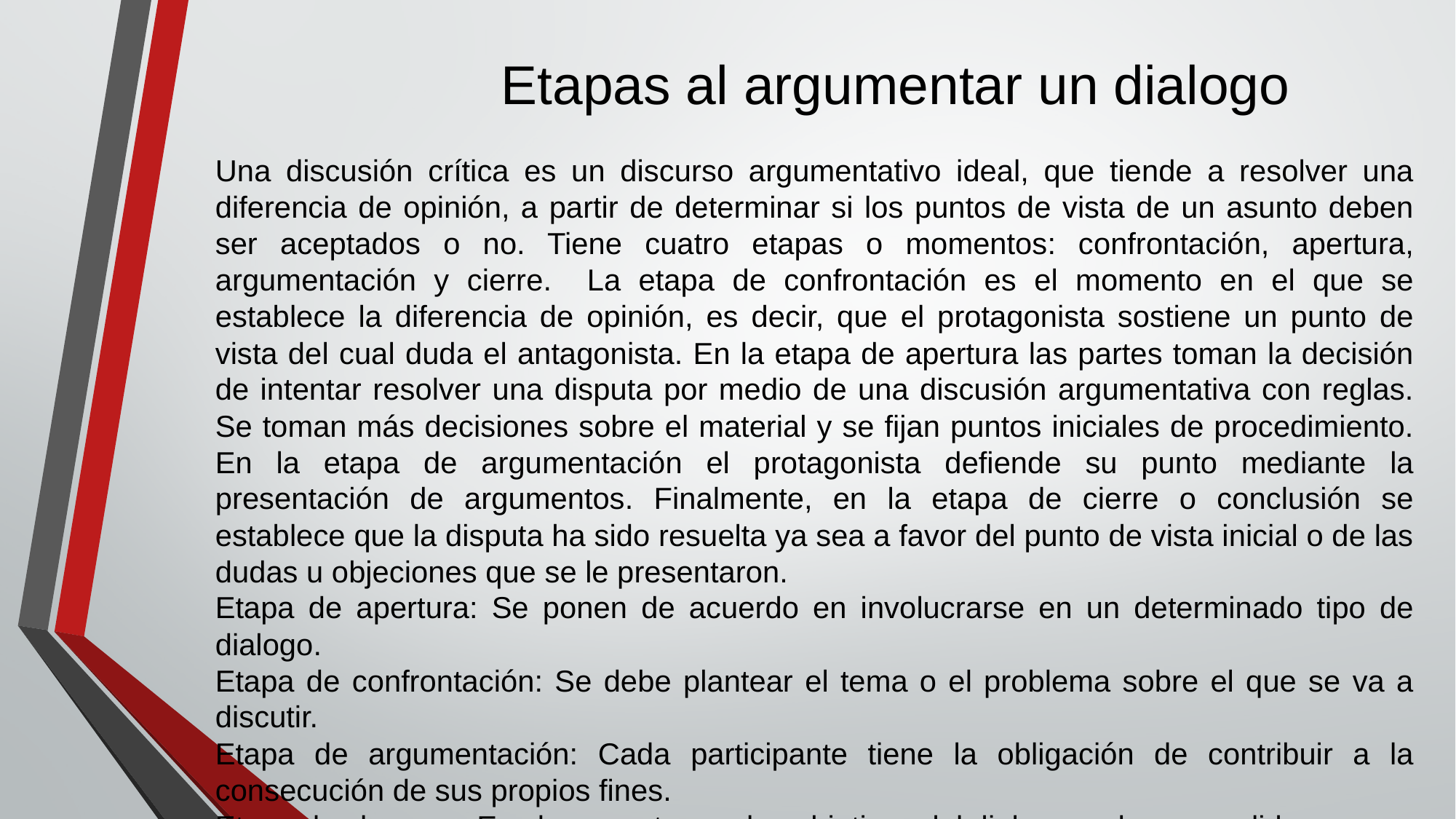

Etapas al argumentar un dialogo
Una discusión crítica es un discurso argumentativo ideal, que tiende a resolver una diferencia de opinión, a partir de determinar si los puntos de vista de un asunto deben ser aceptados o no. Tiene cuatro etapas o momentos: confrontación, apertura, argumentación y cierre.  La etapa de confrontación es el momento en el que se establece la diferencia de opinión, es decir, que el protagonista sostiene un punto de vista del cual duda el antagonista. En la etapa de apertura las partes toman la decisión de intentar resolver una disputa por medio de una discusión argumentativa con reglas. Se toman más decisiones sobre el material y se fijan puntos iniciales de procedimiento. En la etapa de argumentación el protagonista defiende su punto mediante la presentación de argumentos. Finalmente, en la etapa de cierre o conclusión se establece que la disputa ha sido resuelta ya sea a favor del punto de vista inicial o de las dudas u objeciones que se le presentaron.
Etapa de apertura: Se ponen de acuerdo en involucrarse en un determinado tipo de dialogo.
Etapa de confrontación: Se debe plantear el tema o el problema sobre el que se va a discutir.
Etapa de argumentación: Cada participante tiene la obligación de contribuir a la consecución de sus propios fines.
Etapa de clausura: Es el momento que los objetivos del dialogo se han cumplido.